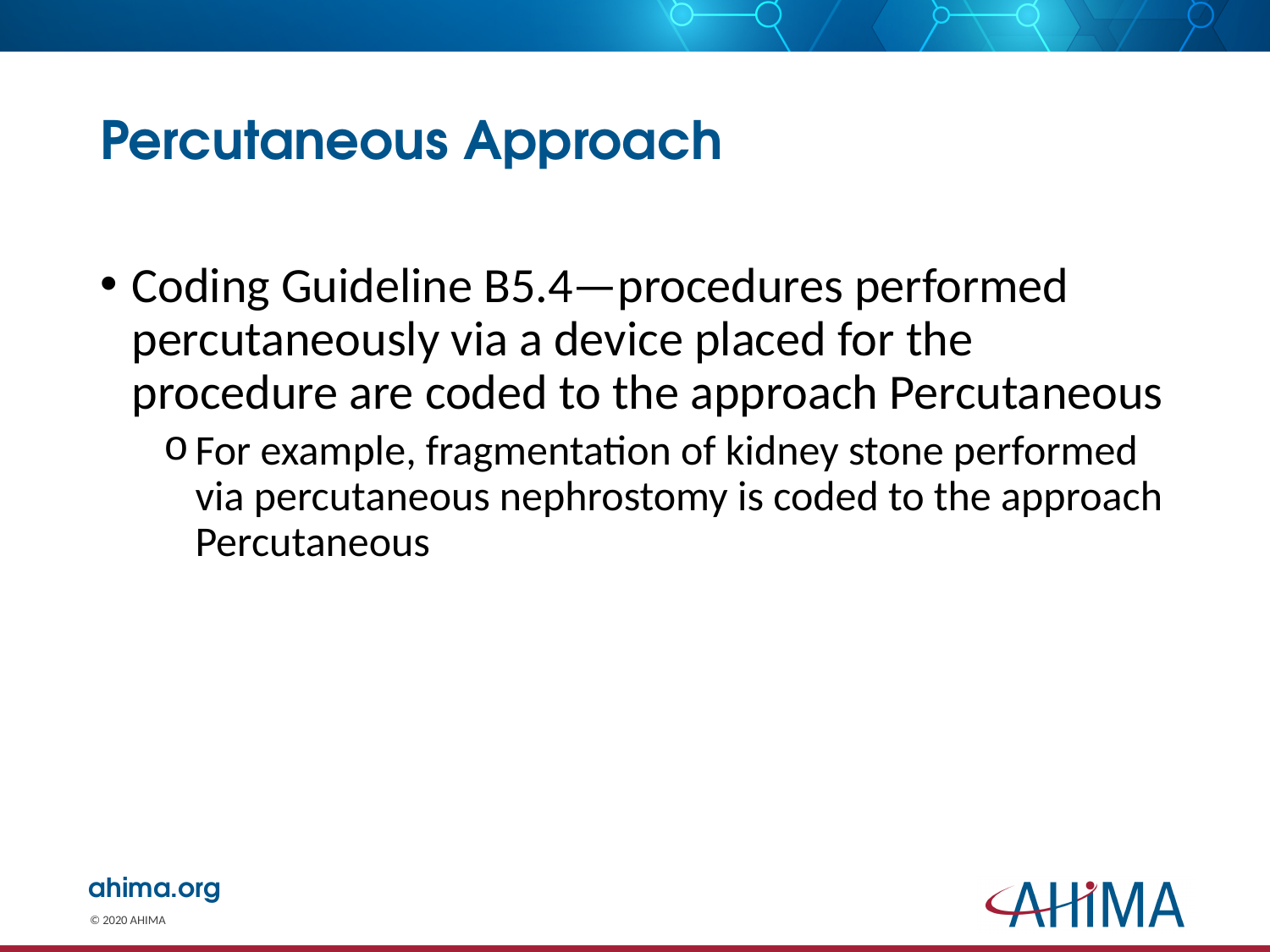

# Percutaneous Approach
Coding Guideline B5.4—procedures performed percutaneously via a device placed for the procedure are coded to the approach Percutaneous
For example, fragmentation of kidney stone performed via percutaneous nephrostomy is coded to the approach Percutaneous